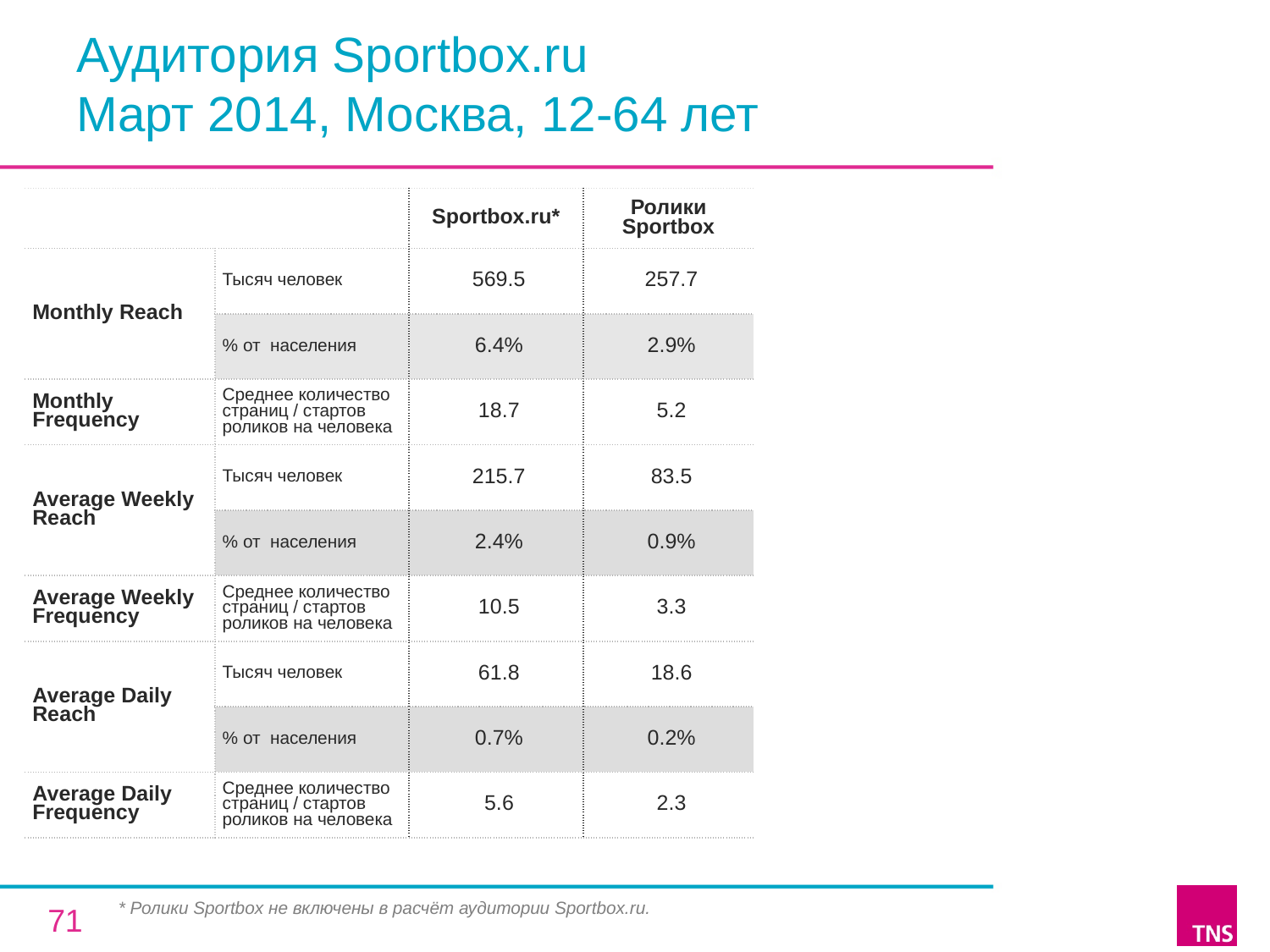

# Аудитория Sportbox.ru Март 2014, Москва, 12-64 лет
|  |  | Sportbox.ru\* | Ролики Sportbox |
| --- | --- | --- | --- |
| Monthly Reach | Тысяч человек | 569.5 | 257.7 |
|  | % от населения | 6.4% | 2.9% |
| Monthly Frequency | Среднее количество страниц / стартов роликов на человека | 18.7 | 5.2 |
| Average Weekly Reach | Тысяч человек | 215.7 | 83.5 |
|  | % от населения | 2.4% | 0.9% |
| Average Weekly Frequency | Среднее количество страниц / стартов роликов на человека | 10.5 | 3.3 |
| Average Daily Reach | Тысяч человек | 61.8 | 18.6 |
|  | % от населения | 0.7% | 0.2% |
| Average Daily Frequency | Среднее количество страниц / стартов роликов на человека | 5.6 | 2.3 |
* Ролики Sportbox не включены в расчёт аудитории Sportbox.ru.
71